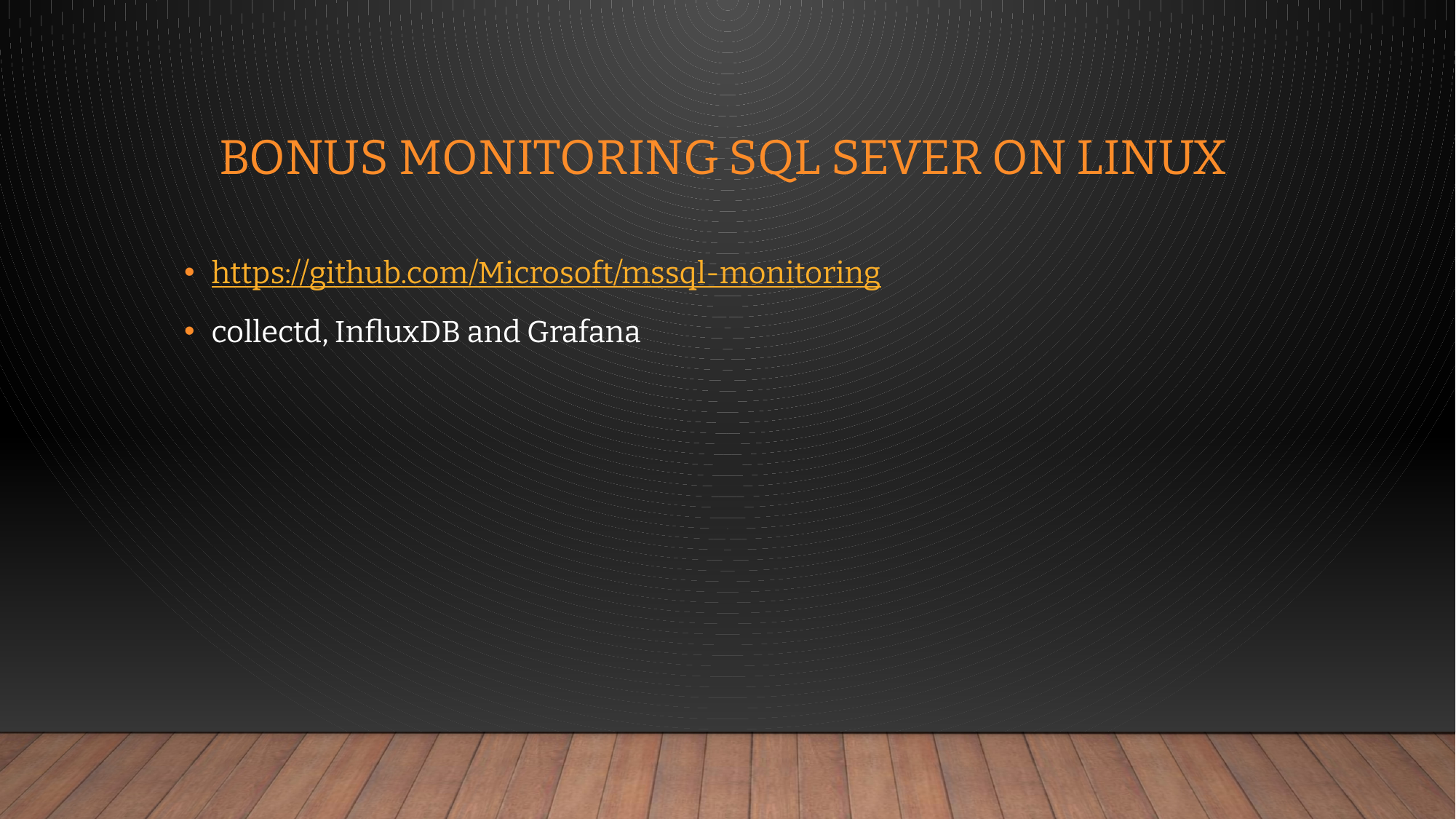

# BONUS MONITORING SQL SEVER ON LINUX
https://github.com/Microsoft/mssql-monitoring
collectd, InfluxDB and Grafana